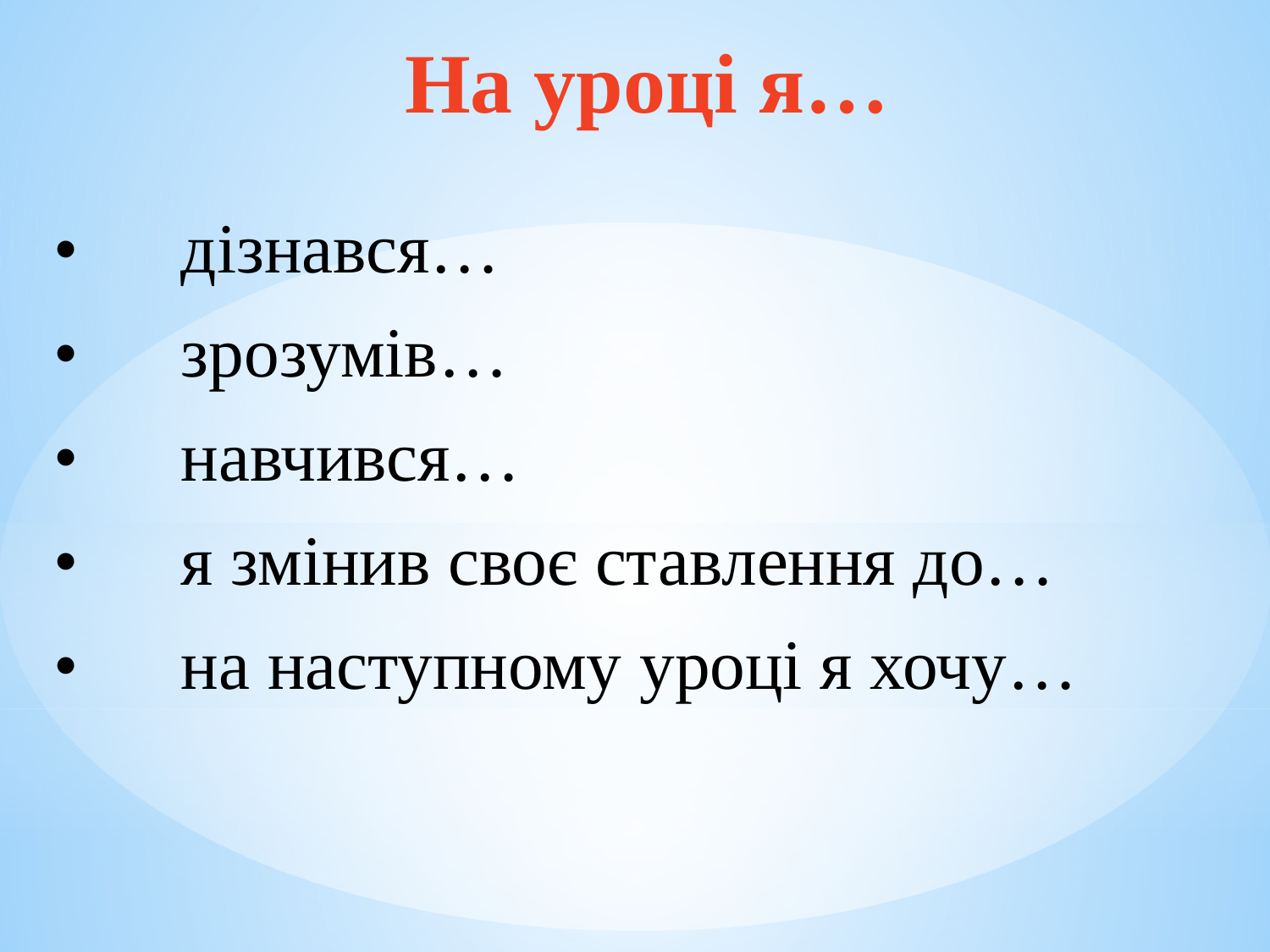

# На уроці я…
•	дізнався…
•	зрозумів…
•	навчився…
•	я змінив своє ставлення до…
•	на наступному уроці я хочу…